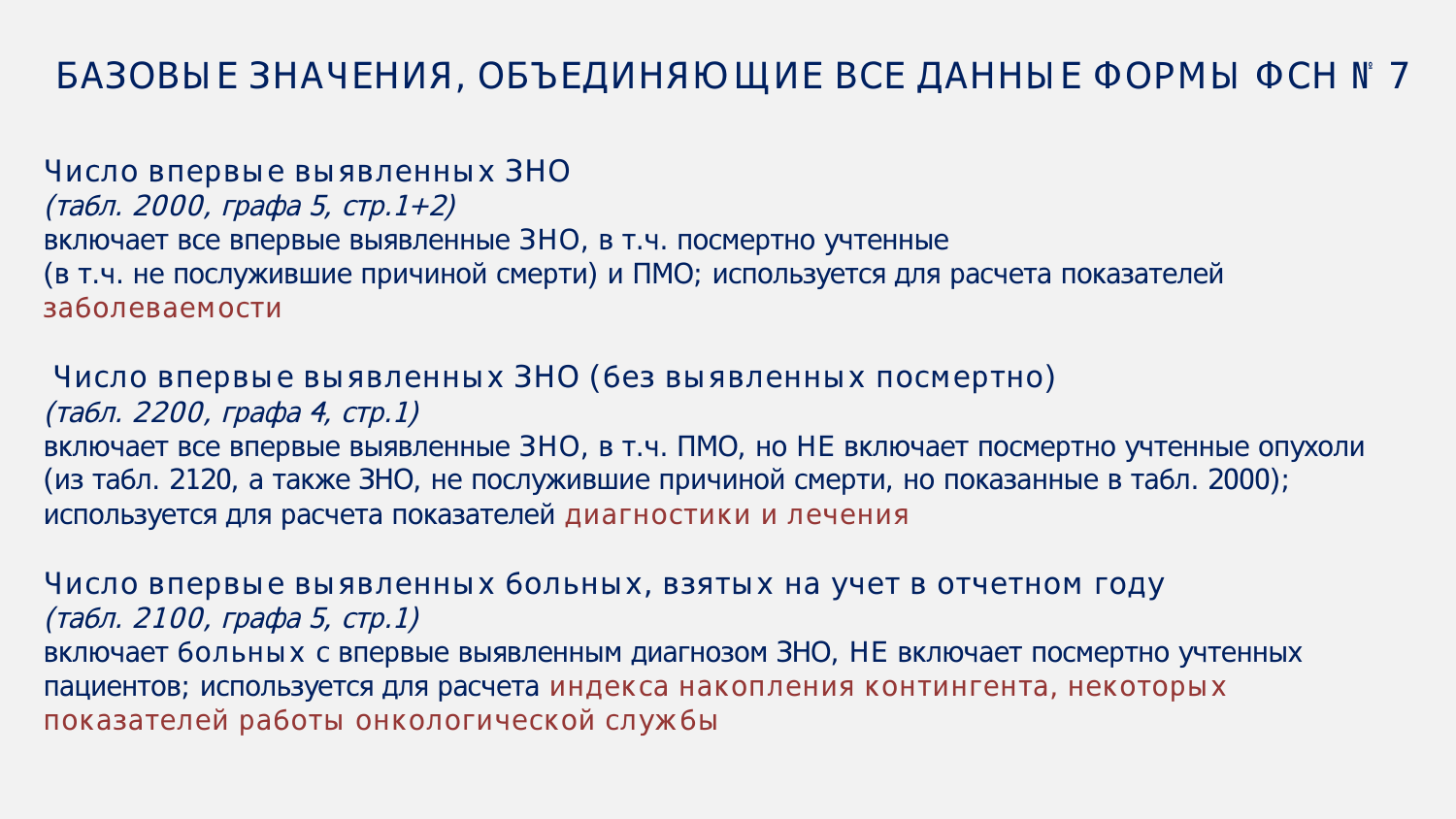

БАЗОВЫЕ ЗНАЧЕНИЯ, ОБЪЕДИНЯЮЩИЕ ВСЕ ДАННЫЕ ФОРМЫ ФСН № 7
Число впервые выявленных ЗНО
(табл. 2000, графа 5, стр.1+2)
включает все впервые выявленные ЗНО, в т.ч. посмертно учтенные
(в т.ч. не послужившие причиной смерти) и ПМО; используется для расчета показателей заболеваемости

 Число впервые выявленных ЗНО (без выявленных посмертно)
(табл. 2200, графа 4, стр.1)
включает все впервые выявленные ЗНО, в т.ч. ПМО, но НЕ включает посмертно учтенные опухоли (из табл. 2120, а также ЗНО, не послужившие причиной смерти, но показанные в табл. 2000); используется для расчета показателей диагностики и лечения

Число впервые выявленных больных, взятых на учет в отчетном году
(табл. 2100, графа 5, стр.1)
включает больных с впервые выявленным диагнозом ЗНО, НЕ включает посмертно учтенных пациентов; используется для расчета индекса накопления контингента, некоторых показателей работы онкологической службы